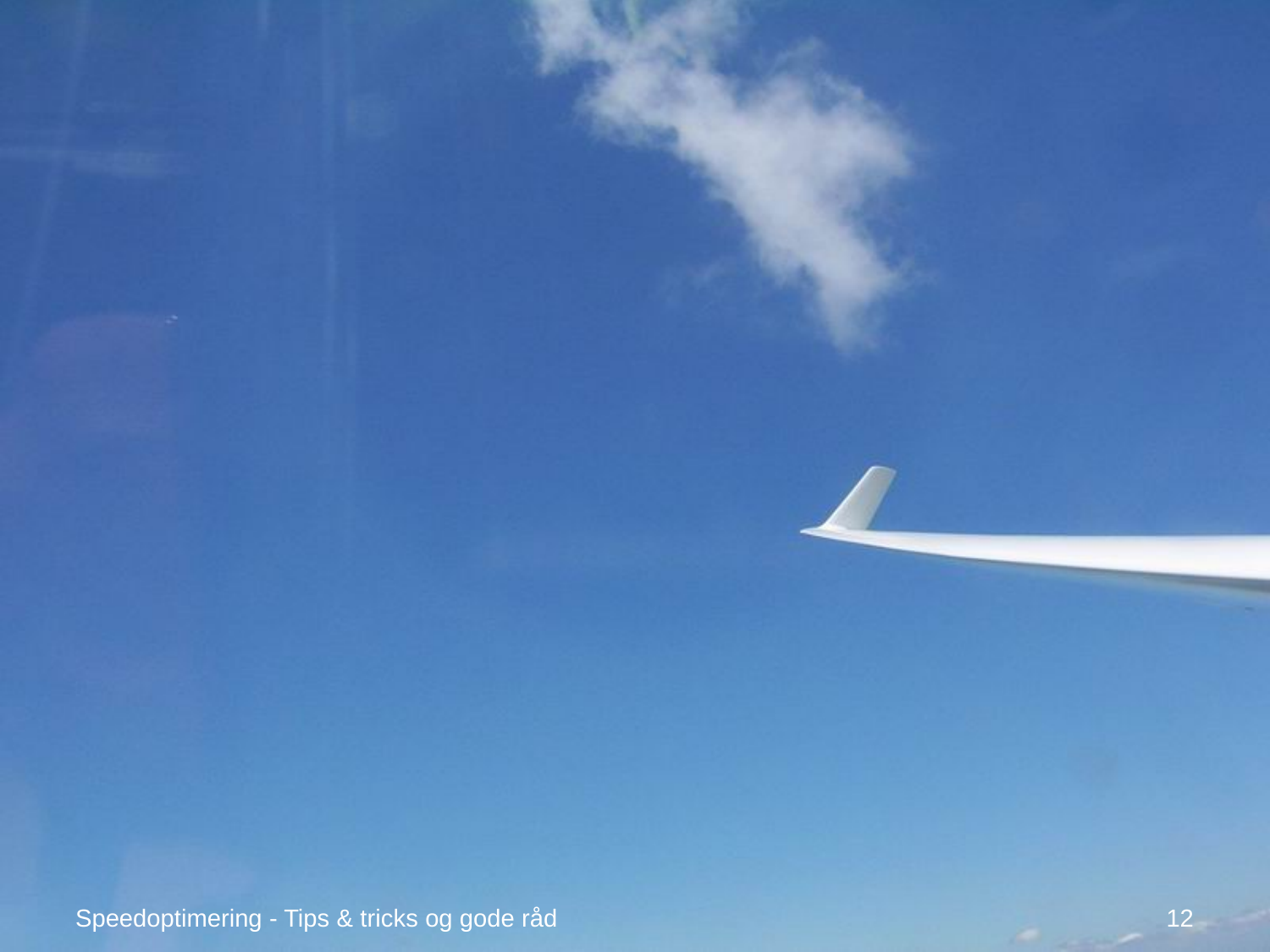

#

Speedoptimering - Tips & tricks og gode råd
12